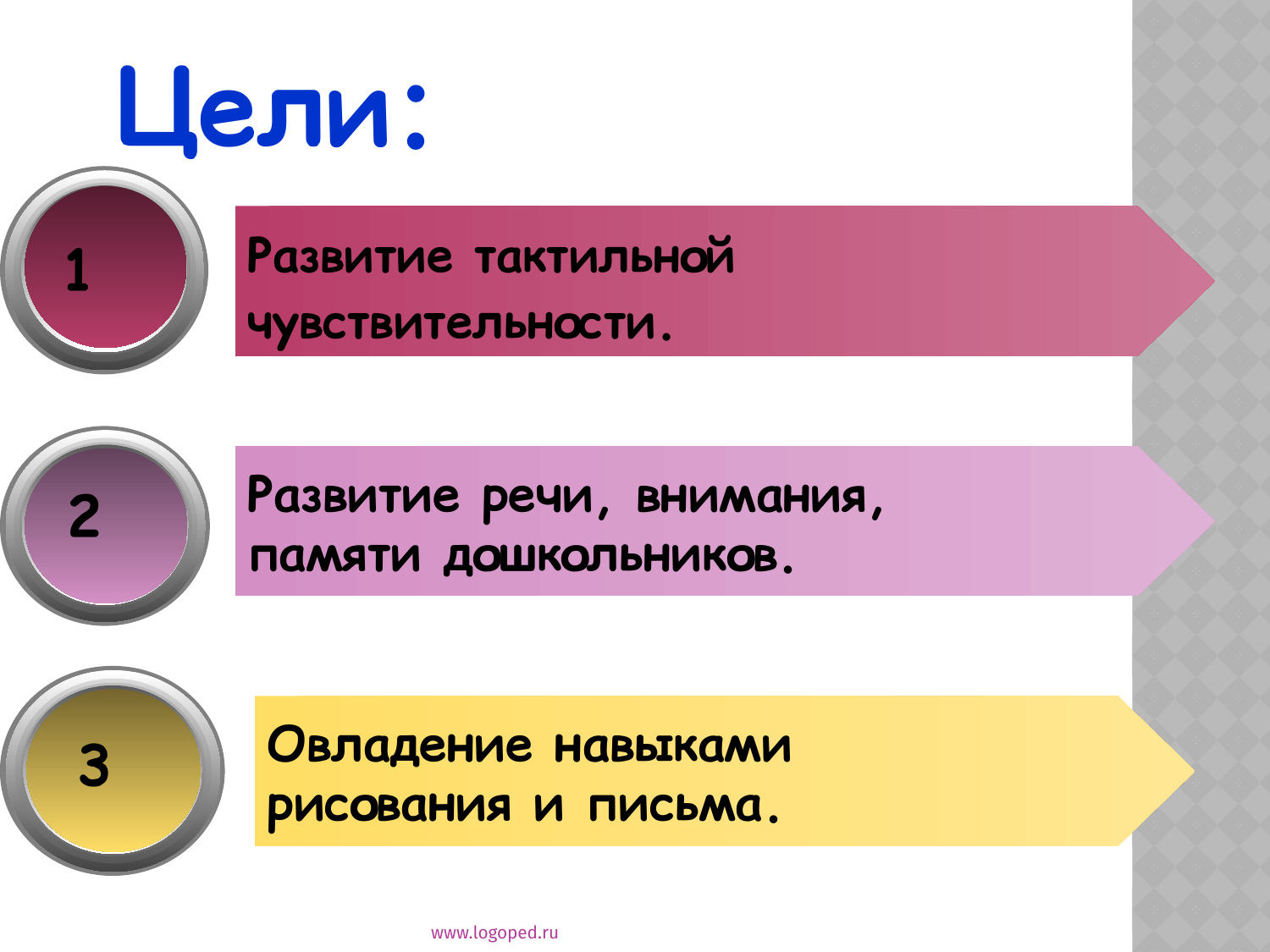

Цели:

1

Развитие тактильной
чувствительности.

Развитие речи, внимания,
памяти дошкольников.

2

Овладение навыками
рисования и письма.
3
www.logoped.ru